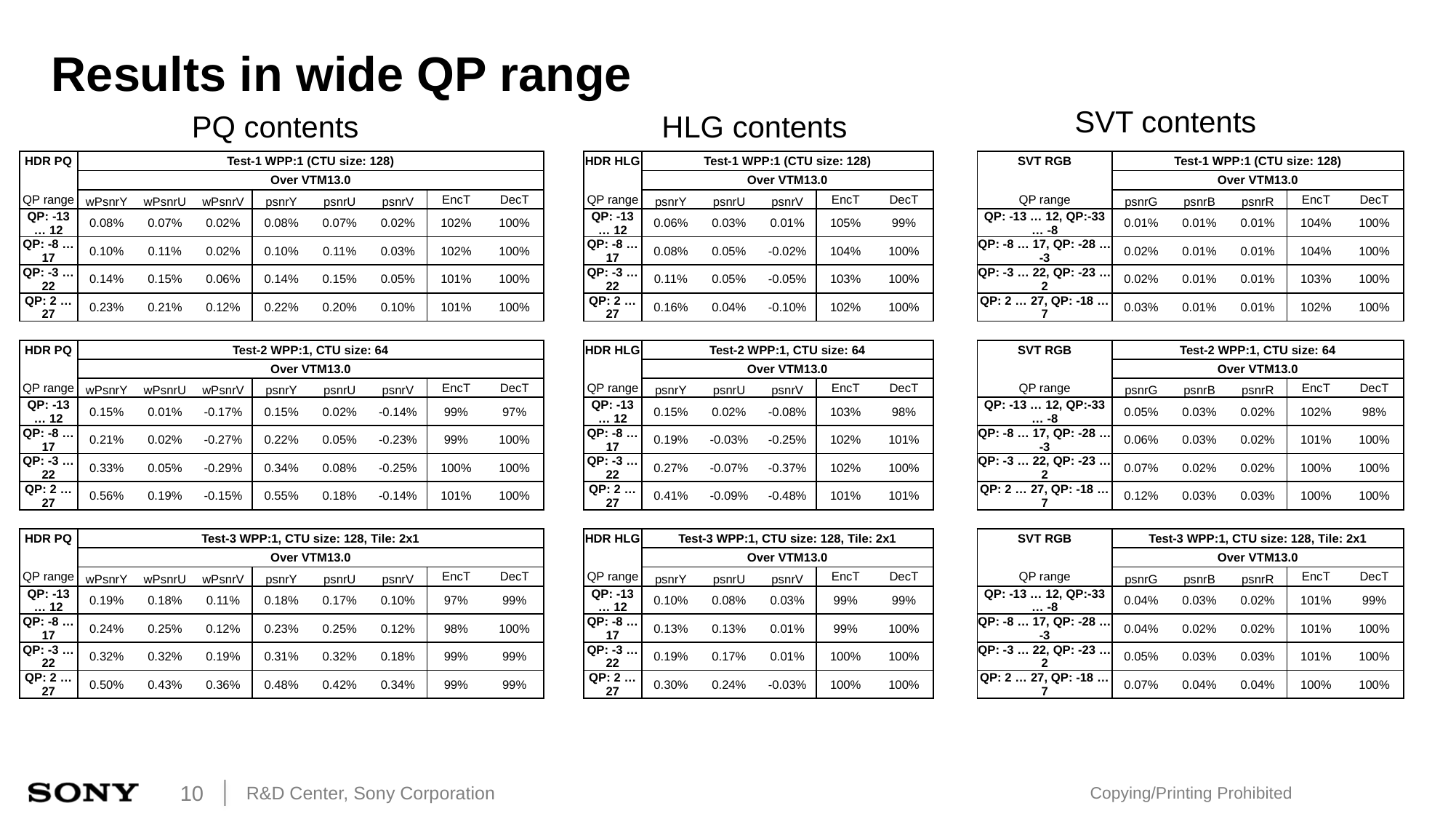

# Results in wide QP range
SVT contents
PQ contents
HLG contents
| HDR PQ | Test-1 WPP:1 (CTU size: 128) |  |  |  |  |  |  |  |  | HDR HLG | Test-1 WPP:1 (CTU size: 128) |  |  |  |  |  | SVT RGB | Test-1 WPP:1 (CTU size: 128) |  |  |  |  |
| --- | --- | --- | --- | --- | --- | --- | --- | --- | --- | --- | --- | --- | --- | --- | --- | --- | --- | --- | --- | --- | --- | --- |
|  | Over VTM13.0 |  |  |  |  |  |  |  |  |  | Over VTM13.0 |  |  |  |  |  |  | Over VTM13.0 |  |  |  |  |
| QP range | wPsnrY | wPsnrU | wPsnrV | psnrY | psnrU | psnrV | EncT | DecT |  | QP range | psnrY | psnrU | psnrV | EncT | DecT |  | QP range | psnrG | psnrB | psnrR | EncT | DecT |
| QP: -13 … 12 | 0.08% | 0.07% | 0.02% | 0.08% | 0.07% | 0.02% | 102% | 100% |  | QP: -13 … 12 | 0.06% | 0.03% | 0.01% | 105% | 99% |  | QP: -13 … 12, QP:-33 … -8 | 0.01% | 0.01% | 0.01% | 104% | 100% |
| QP: -8 … 17 | 0.10% | 0.11% | 0.02% | 0.10% | 0.11% | 0.03% | 102% | 100% |  | QP: -8 … 17 | 0.08% | 0.05% | -0.02% | 104% | 100% |  | QP: -8 … 17, QP: -28 … -3 | 0.02% | 0.01% | 0.01% | 104% | 100% |
| QP: -3 … 22 | 0.14% | 0.15% | 0.06% | 0.14% | 0.15% | 0.05% | 101% | 100% |  | QP: -3 … 22 | 0.11% | 0.05% | -0.05% | 103% | 100% |  | QP: -3 … 22, QP: -23 … 2 | 0.02% | 0.01% | 0.01% | 103% | 100% |
| QP: 2 … 27 | 0.23% | 0.21% | 0.12% | 0.22% | 0.20% | 0.10% | 101% | 100% |  | QP: 2 … 27 | 0.16% | 0.04% | -0.10% | 102% | 100% |  | QP: 2 … 27, QP: -18 … 7 | 0.03% | 0.01% | 0.01% | 102% | 100% |
|  |  |  |  |  |  |  |  |  |  |  |  |  |  |  |  |  |  |  |  |  |  |  |
| HDR PQ | Test-2 WPP:1, CTU size: 64 |  |  |  |  |  |  |  |  | HDR HLG | Test-2 WPP:1, CTU size: 64 |  |  |  |  |  | SVT RGB | Test-2 WPP:1, CTU size: 64 |  |  |  |  |
|  | Over VTM13.0 |  |  |  |  |  |  |  |  |  | Over VTM13.0 |  |  |  |  |  |  | Over VTM13.0 |  |  |  |  |
| QP range | wPsnrY | wPsnrU | wPsnrV | psnrY | psnrU | psnrV | EncT | DecT |  | QP range | psnrY | psnrU | psnrV | EncT | DecT |  | QP range | psnrG | psnrB | psnrR | EncT | DecT |
| QP: -13 … 12 | 0.15% | 0.01% | -0.17% | 0.15% | 0.02% | -0.14% | 99% | 97% |  | QP: -13 … 12 | 0.15% | 0.02% | -0.08% | 103% | 98% |  | QP: -13 … 12, QP:-33 … -8 | 0.05% | 0.03% | 0.02% | 102% | 98% |
| QP: -8 … 17 | 0.21% | 0.02% | -0.27% | 0.22% | 0.05% | -0.23% | 99% | 100% |  | QP: -8 … 17 | 0.19% | -0.03% | -0.25% | 102% | 101% |  | QP: -8 … 17, QP: -28 … -3 | 0.06% | 0.03% | 0.02% | 101% | 100% |
| QP: -3 … 22 | 0.33% | 0.05% | -0.29% | 0.34% | 0.08% | -0.25% | 100% | 100% |  | QP: -3 … 22 | 0.27% | -0.07% | -0.37% | 102% | 100% |  | QP: -3 … 22, QP: -23 … 2 | 0.07% | 0.02% | 0.02% | 100% | 100% |
| QP: 2 … 27 | 0.56% | 0.19% | -0.15% | 0.55% | 0.18% | -0.14% | 101% | 100% |  | QP: 2 … 27 | 0.41% | -0.09% | -0.48% | 101% | 101% |  | QP: 2 … 27, QP: -18 … 7 | 0.12% | 0.03% | 0.03% | 100% | 100% |
|  |  |  |  |  |  |  |  |  |  |  |  |  |  |  |  |  |  |  |  |  |  |  |
| HDR PQ | Test-3 WPP:1, CTU size: 128, Tile: 2x1 |  |  |  |  |  |  |  |  | HDR HLG | Test-3 WPP:1, CTU size: 128, Tile: 2x1 |  |  |  |  |  | SVT RGB | Test-3 WPP:1, CTU size: 128, Tile: 2x1 |  |  |  |  |
|  | Over VTM13.0 |  |  |  |  |  |  |  |  |  | Over VTM13.0 |  |  |  |  |  |  | Over VTM13.0 |  |  |  |  |
| QP range | wPsnrY | wPsnrU | wPsnrV | psnrY | psnrU | psnrV | EncT | DecT |  | QP range | psnrY | psnrU | psnrV | EncT | DecT |  | QP range | psnrG | psnrB | psnrR | EncT | DecT |
| QP: -13 … 12 | 0.19% | 0.18% | 0.11% | 0.18% | 0.17% | 0.10% | 97% | 99% |  | QP: -13 … 12 | 0.10% | 0.08% | 0.03% | 99% | 99% |  | QP: -13 … 12, QP:-33 … -8 | 0.04% | 0.03% | 0.02% | 101% | 99% |
| QP: -8 … 17 | 0.24% | 0.25% | 0.12% | 0.23% | 0.25% | 0.12% | 98% | 100% |  | QP: -8 … 17 | 0.13% | 0.13% | 0.01% | 99% | 100% |  | QP: -8 … 17, QP: -28 … -3 | 0.04% | 0.02% | 0.02% | 101% | 100% |
| QP: -3 … 22 | 0.32% | 0.32% | 0.19% | 0.31% | 0.32% | 0.18% | 99% | 99% |  | QP: -3 … 22 | 0.19% | 0.17% | 0.01% | 100% | 100% |  | QP: -3 … 22, QP: -23 … 2 | 0.05% | 0.03% | 0.03% | 101% | 100% |
| QP: 2 … 27 | 0.50% | 0.43% | 0.36% | 0.48% | 0.42% | 0.34% | 99% | 99% |  | QP: 2 … 27 | 0.30% | 0.24% | -0.03% | 100% | 100% |  | QP: 2 … 27, QP: -18 … 7 | 0.07% | 0.04% | 0.04% | 100% | 100% |